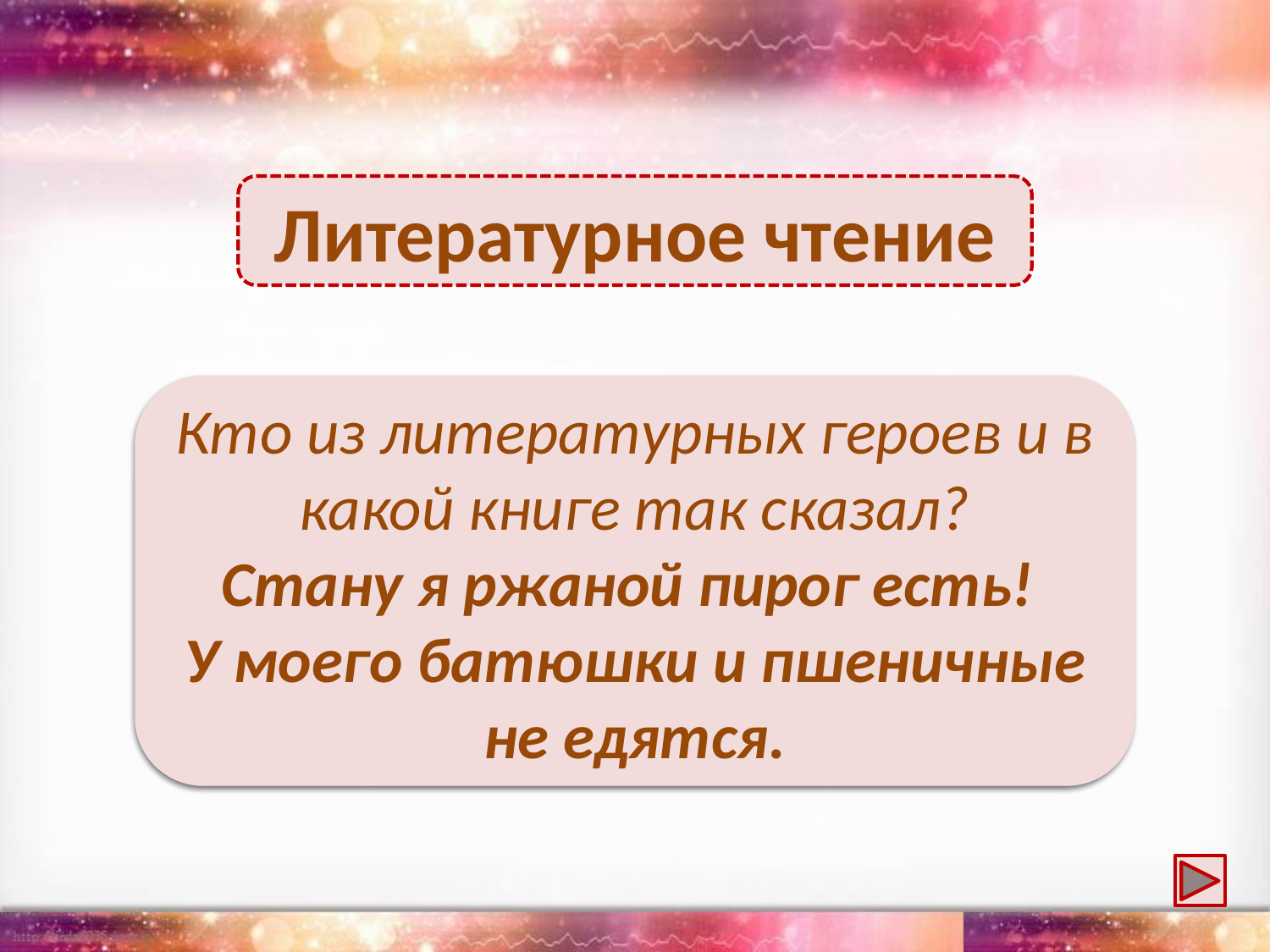

Литературное чтение
Девочка. Русская народная сказка «Гуси-лебеди» или «Сестрица Алёнушка», «сказка В. Даля «Привередница».
Кто из литературных героев и в какой книге так сказал?
Стану я ржаной пирог есть!
У моего батюшки и пшеничные не едятся.